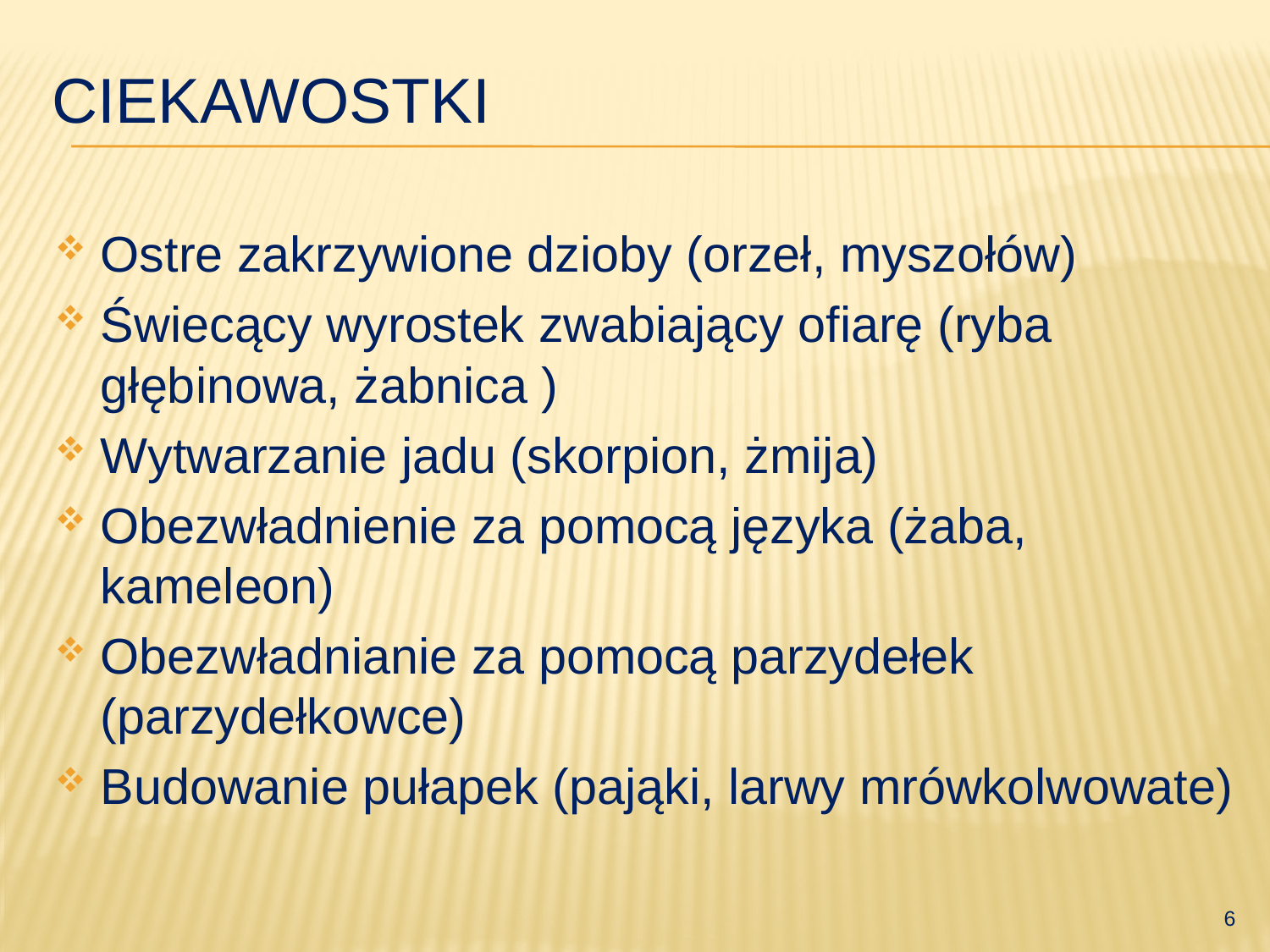

# Ciekawostki
Ostre zakrzywione dzioby (orzeł, myszołów)
Świecący wyrostek zwabiający ofiarę (ryba głębinowa, żabnica )
Wytwarzanie jadu (skorpion, żmija)
Obezwładnienie za pomocą języka (żaba, kameleon)
Obezwładnianie za pomocą parzydełek (parzydełkowce)
Budowanie pułapek (pająki, larwy mrówkolwowate)

6